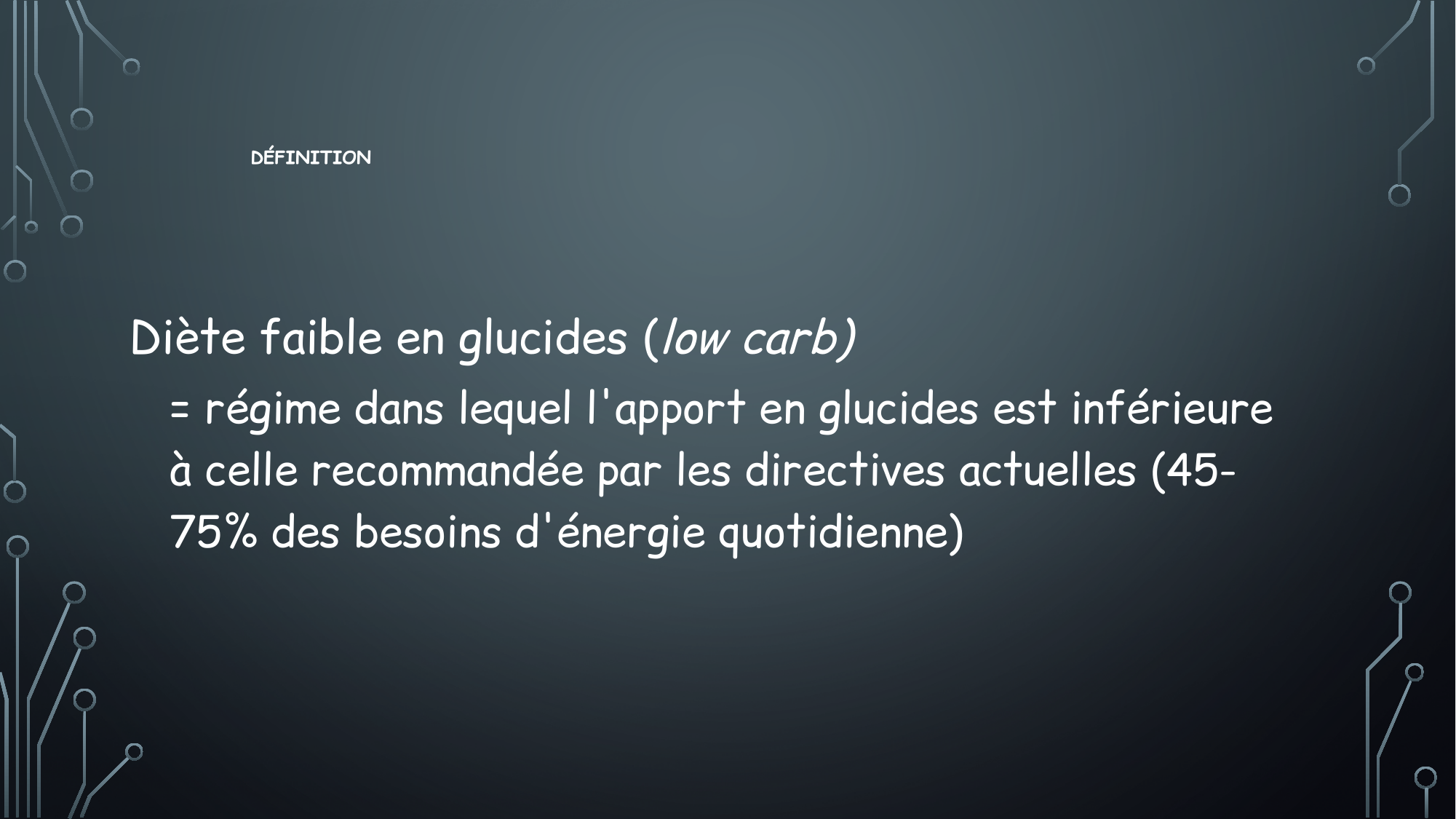

# Définition
Diète faible en glucides (low carb)
= régime dans lequel l'apport en glucides est inférieure à celle recommandée par les directives actuelles (45-75% des besoins d'énergie quotidienne)